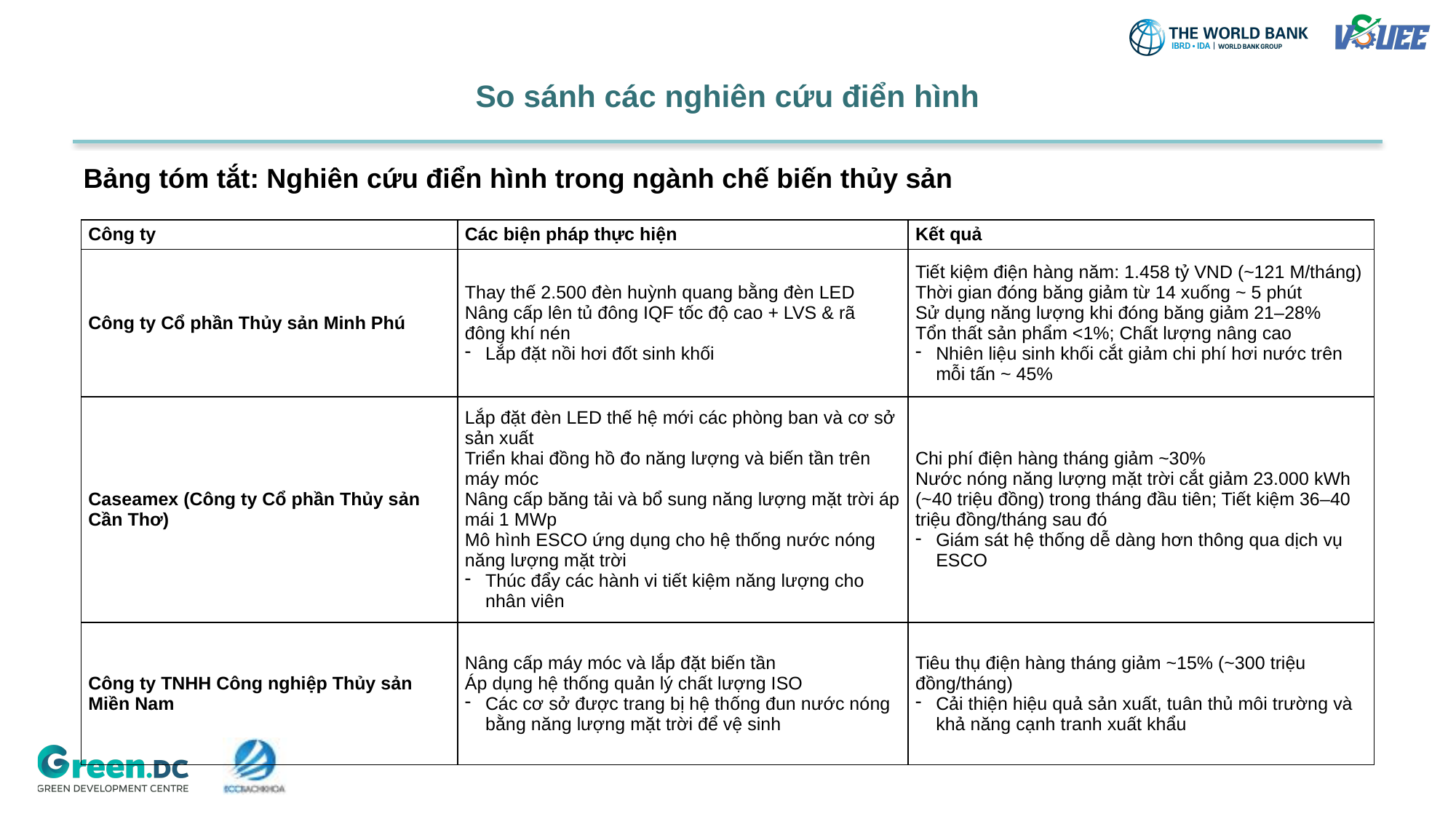

# So sánh các nghiên cứu điển hình
Bảng tóm tắt: Nghiên cứu điển hình trong ngành chế biến thủy sản
| Công ty | Các biện pháp thực hiện | Kết quả |
| --- | --- | --- |
| Công ty Cổ phần Thủy sản Minh Phú | Thay thế 2.500 đèn huỳnh quang bằng đèn LED Nâng cấp lên tủ đông IQF tốc độ cao + LVS & rã đông khí nén Lắp đặt nồi hơi đốt sinh khối | Tiết kiệm điện hàng năm: 1.458 tỷ VND (~121 M/tháng) Thời gian đóng băng giảm từ 14 xuống ~ 5 phút Sử dụng năng lượng khi đóng băng giảm 21–28% Tổn thất sản phẩm <1%; Chất lượng nâng cao Nhiên liệu sinh khối cắt giảm chi phí hơi nước trên mỗi tấn ~ 45% |
| Caseamex (Công ty Cổ phần Thủy sản Cần Thơ) | Lắp đặt đèn LED thế hệ mới các phòng ban và cơ sở sản xuất Triển khai đồng hồ đo năng lượng và biến tần trên máy móc Nâng cấp băng tải và bổ sung năng lượng mặt trời áp mái 1 MWp Mô hình ESCO ứng dụng cho hệ thống nước nóng năng lượng mặt trời Thúc đẩy các hành vi tiết kiệm năng lượng cho nhân viên | Chi phí điện hàng tháng giảm ~30% Nước nóng năng lượng mặt trời cắt giảm 23.000 kWh (~40 triệu đồng) trong tháng đầu tiên; Tiết kiệm 36–40 triệu đồng/tháng sau đó Giám sát hệ thống dễ dàng hơn thông qua dịch vụ ESCO |
| Công ty TNHH Công nghiệp Thủy sản Miền Nam | Nâng cấp máy móc và lắp đặt biến tần Áp dụng hệ thống quản lý chất lượng ISO Các cơ sở được trang bị hệ thống đun nước nóng bằng năng lượng mặt trời để vệ sinh | Tiêu thụ điện hàng tháng giảm ~15% (~300 triệu đồng/tháng) Cải thiện hiệu quả sản xuất, tuân thủ môi trường và khả năng cạnh tranh xuất khẩu |